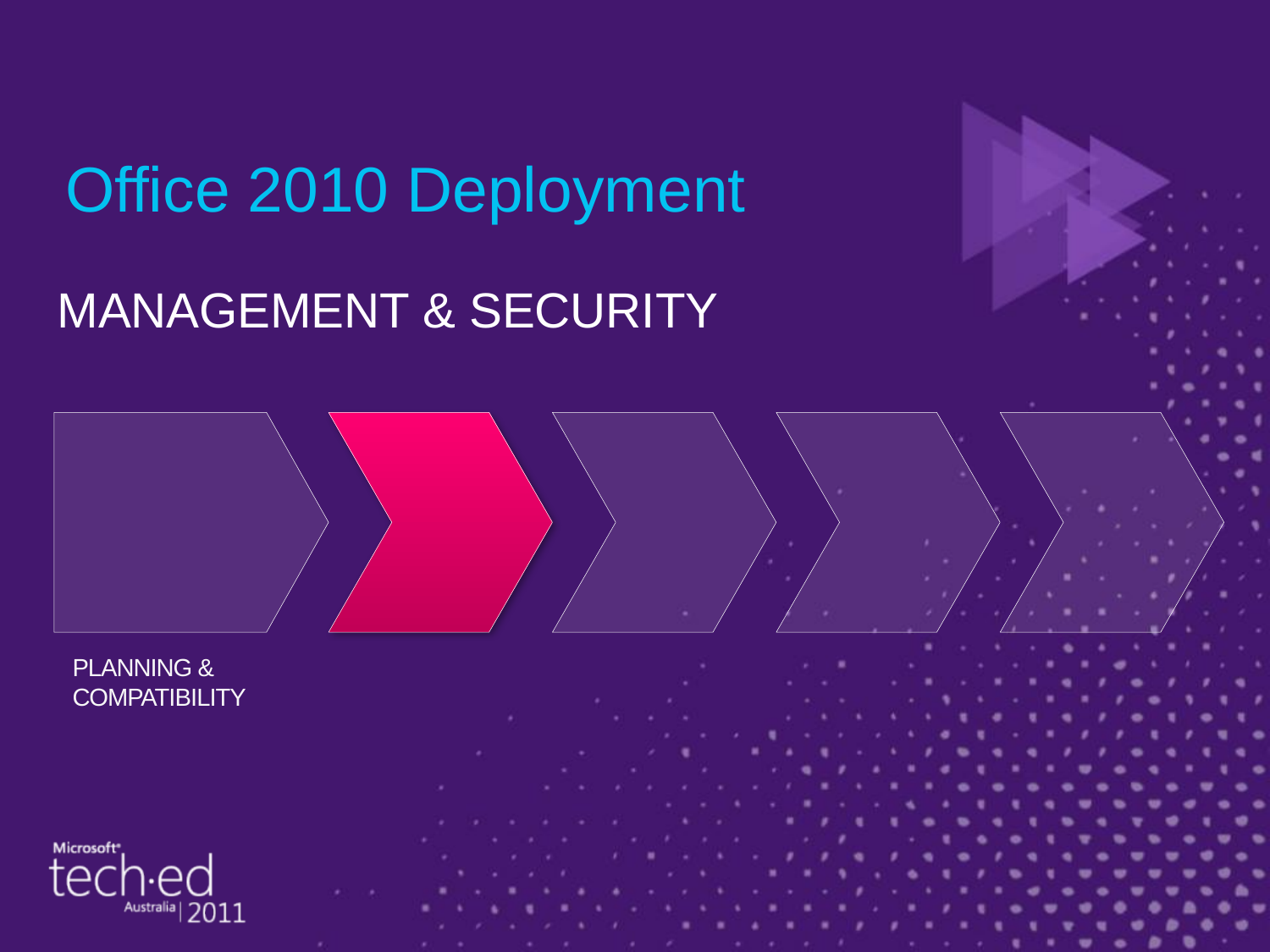

# Office 2010 Deployment
MANAGEMENT & SECURITY

PLANNING & COMPATIBILITY